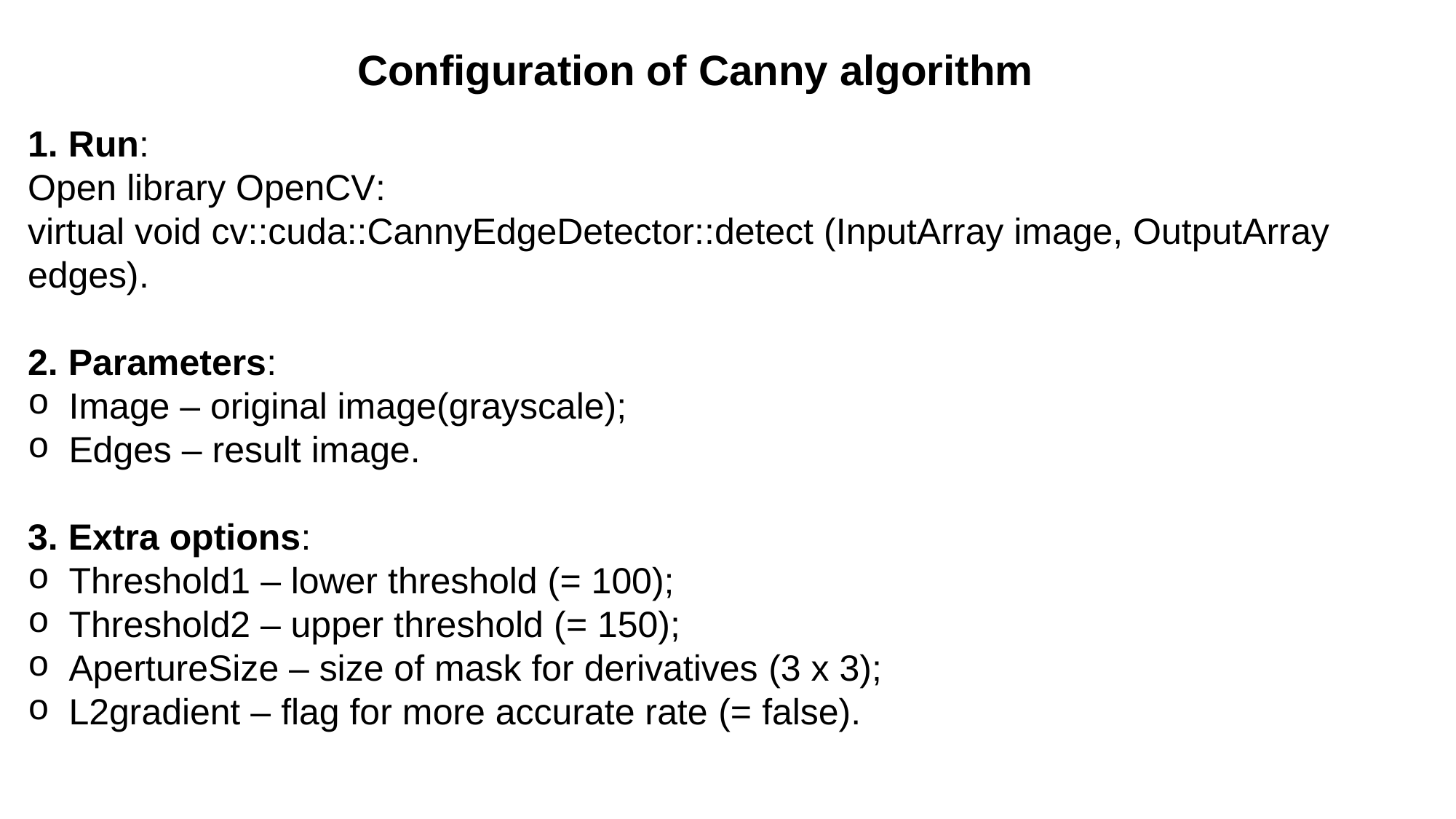

Configuration of Canny algorithm
1. Run:
Open library OpenCV:
virtual void cv::cuda::CannyEdgeDetector::detect (InputArray image, OutputArray edges).

2. Parameters:
Image – original image(grayscale);
Edges – result image.

3. Extra options:
Threshold1 – lower threshold (= 100);
Threshold2 – upper threshold (= 150);
ApertureSize – size of mask for derivatives (3 х 3);
L2gradient – flag for more accurate rate (= false).